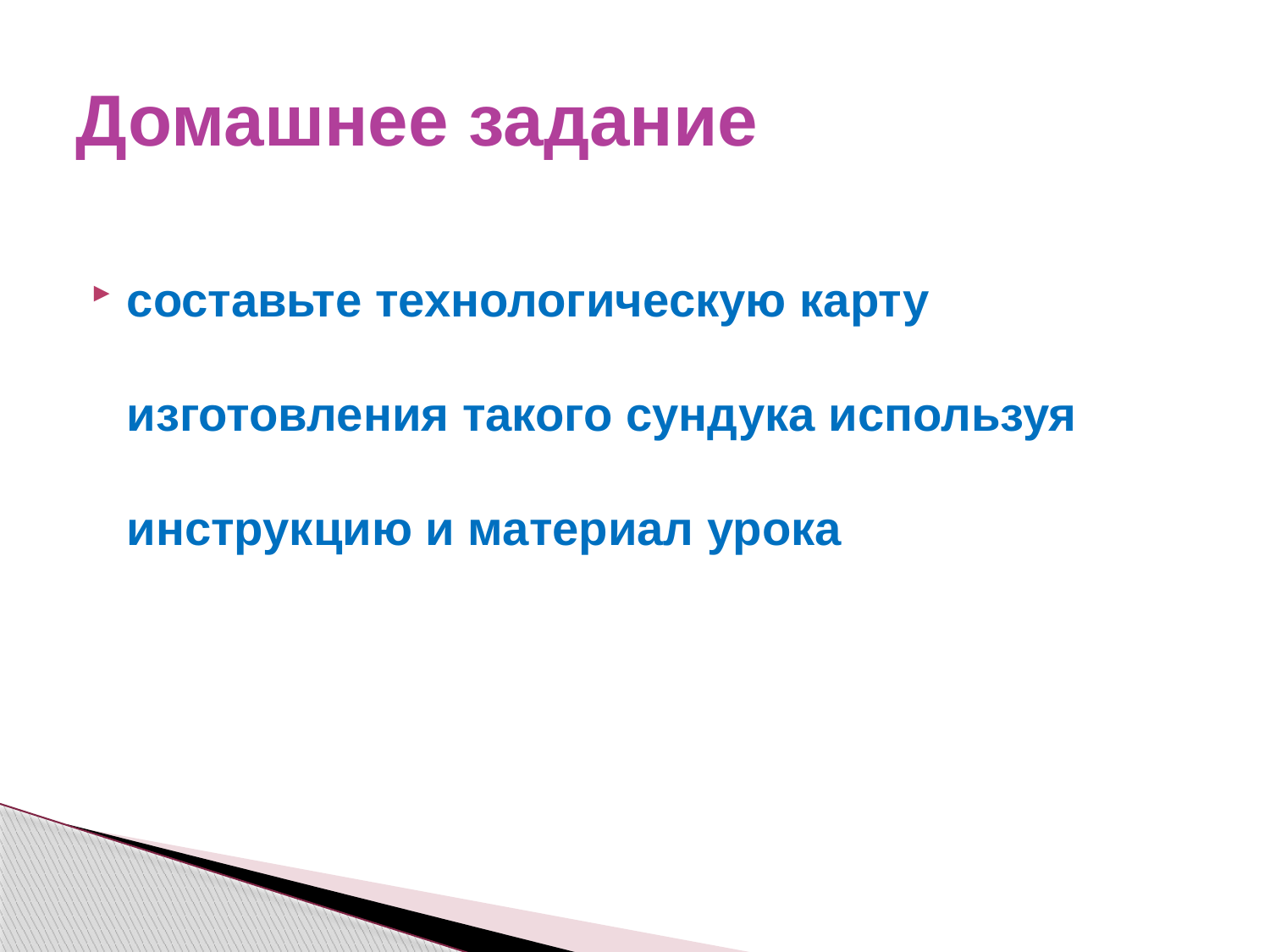

# Домашнее задание
составьте технологическую карту изготовления такого сундука используя инструкцию и материал урока